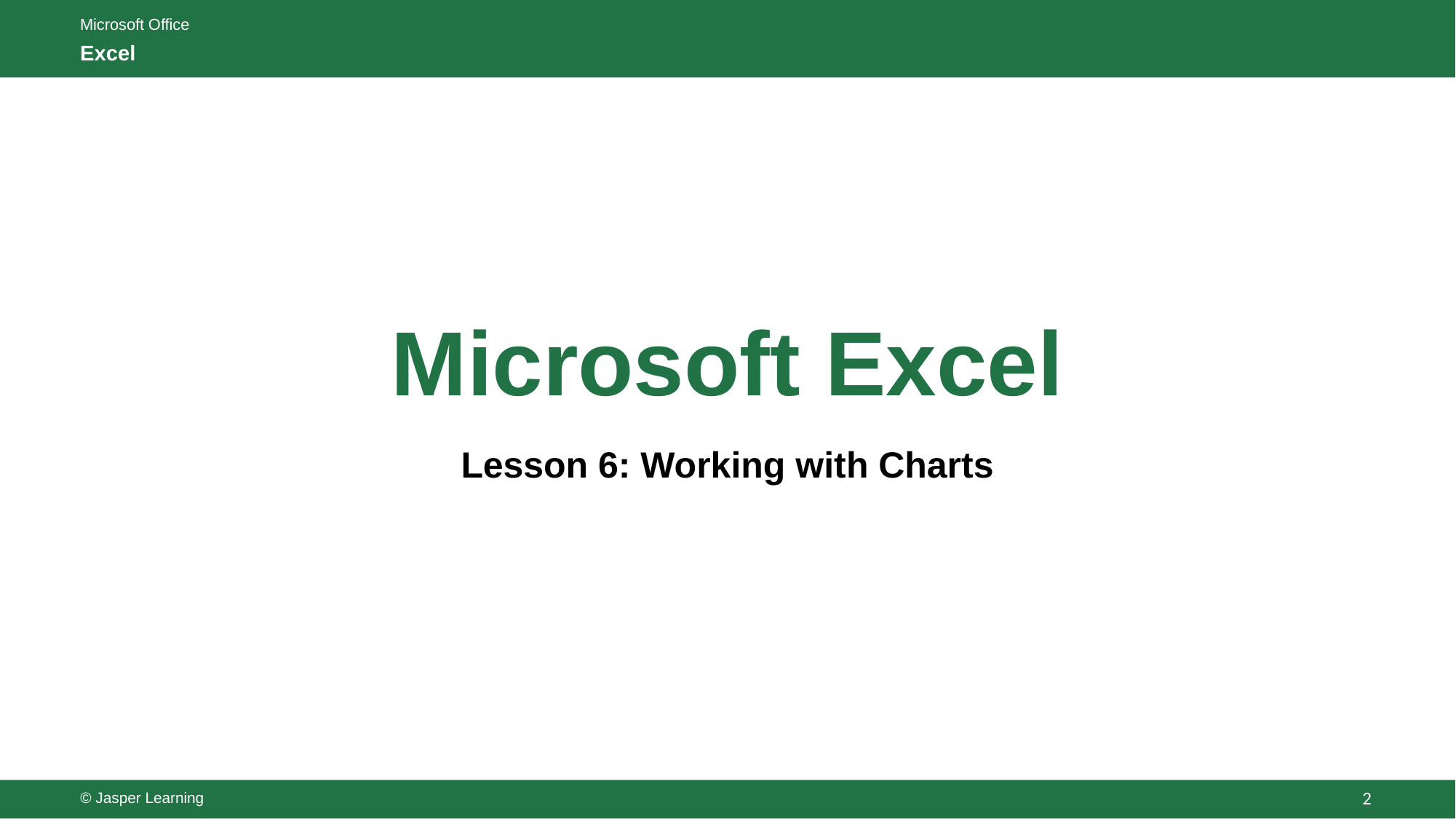

# Microsoft Excel
Lesson 6: Working with Charts
© Jasper Learning
2